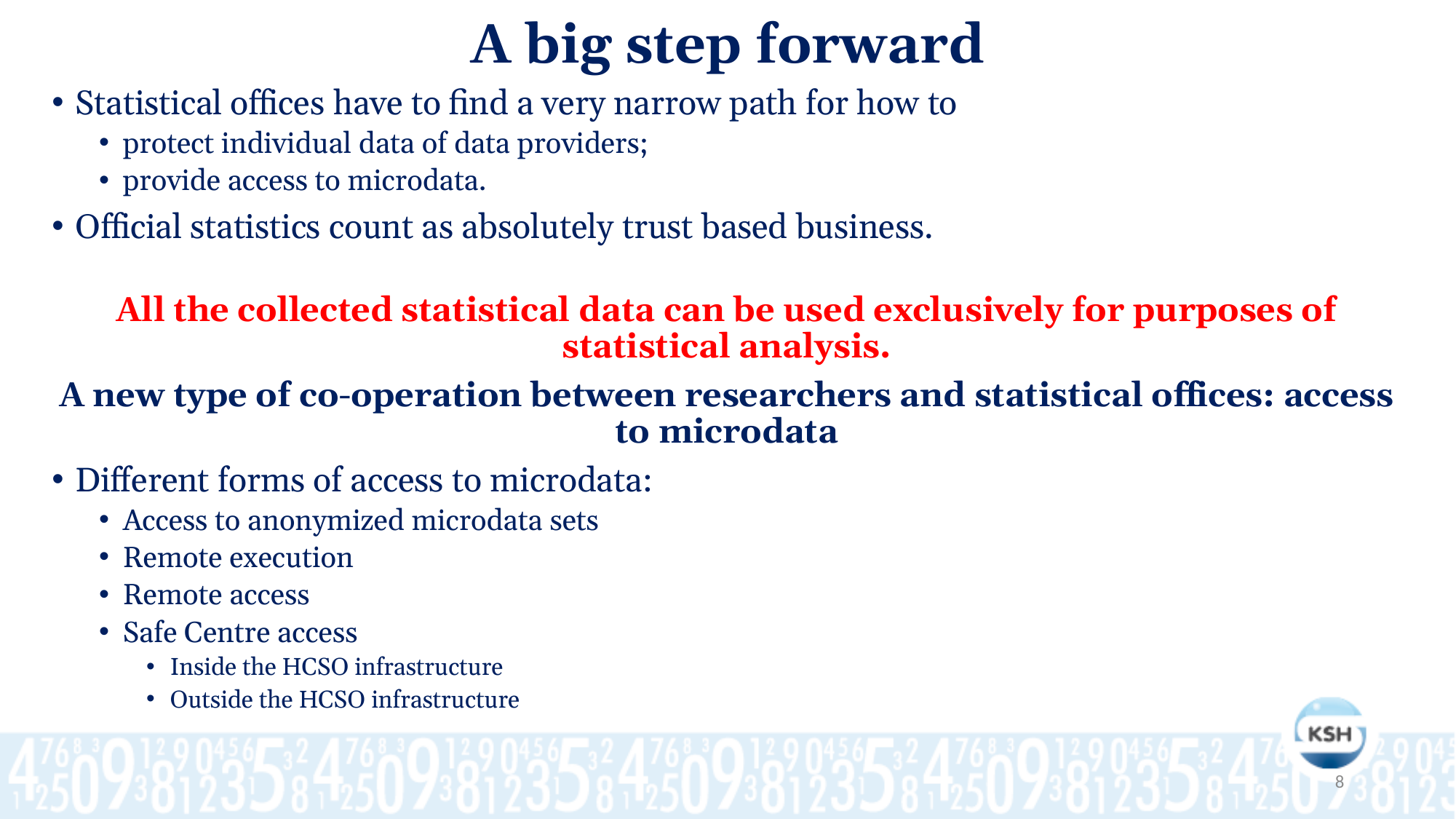

A big step forward
Statistical offices have to find a very narrow path for how to
protect individual data of data providers;
provide access to microdata.
Official statistics count as absolutely trust based business.

All the collected statistical data can be used exclusively for purposes of statistical analysis.
A new type of co-operation between researchers and statistical offices: access to microdata
Different forms of access to microdata:
Access to anonymized microdata sets
Remote execution
Remote access
Safe Centre access
Inside the HCSO infrastructure
Outside the HCSO infrastructure

8